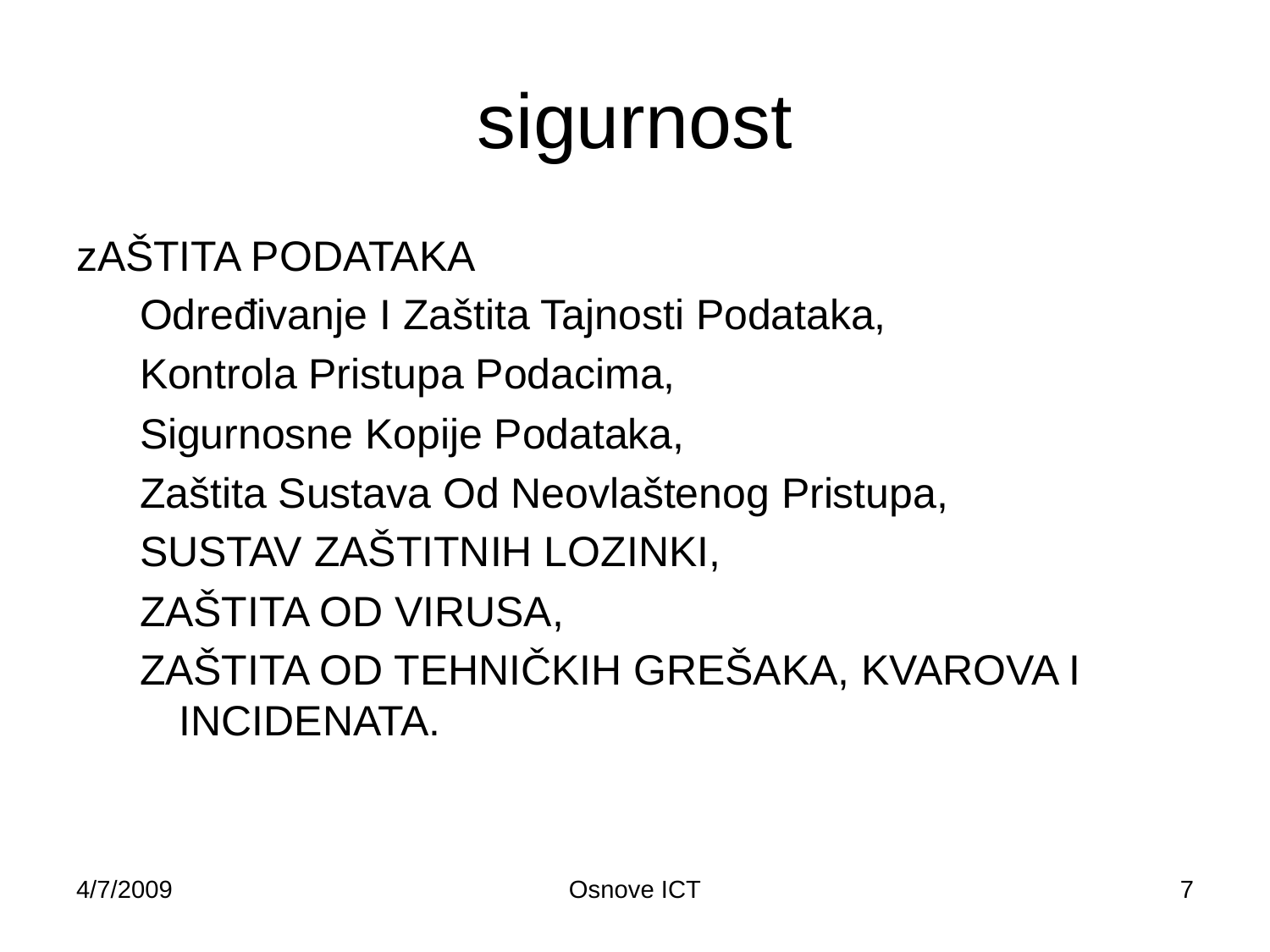

# sigurnost
zAŠTITA PODATAKA
Određivanje I Zaštita Tajnosti Podataka,
Kontrola Pristupa Podacima,
Sigurnosne Kopije Podataka,
Zaštita Sustava Od Neovlaštenog Pristupa,
SUSTAV ZAŠTITNIH LOZINKI,
ZAŠTITA OD VIRUSA,
ZAŠTITA OD TEHNIČKIH GREŠAKA, KVAROVA I INCIDENATA.
4/7/2009
Osnove ICT
7